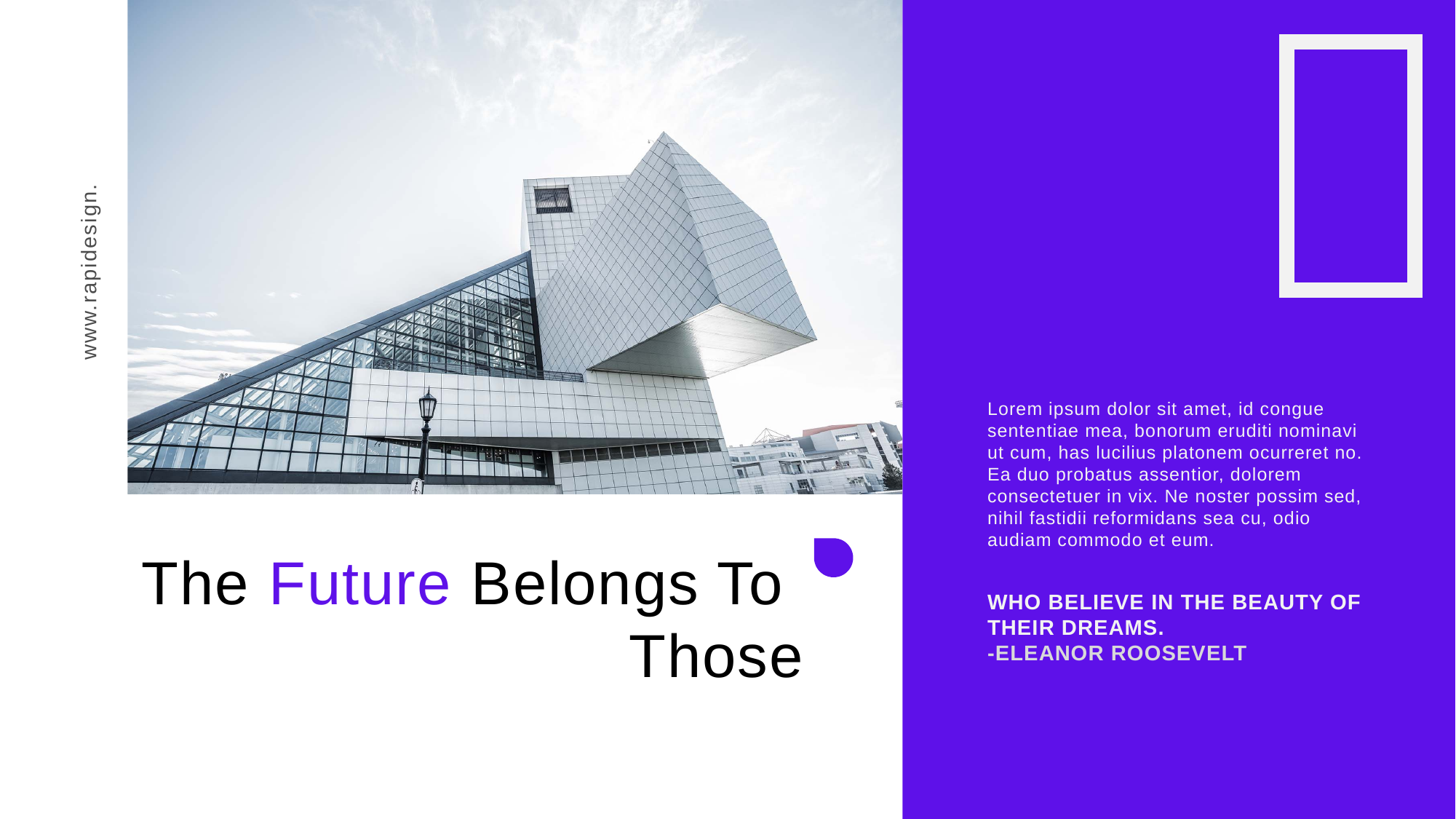

www.rapidesign.cn
Lorem ipsum dolor sit amet, id congue sententiae mea, bonorum eruditi nominavi ut cum, has lucilius platonem ocurreret no. Ea duo probatus assentior, dolorem consectetuer in vix. Ne noster possim sed, nihil fastidii reformidans sea cu, odio audiam commodo et eum.
The Future Belongs To  Those

WHO BELIEVE IN THE BEAUTY OF THEIR DREAMS.
-ELEANOR ROOSEVELT